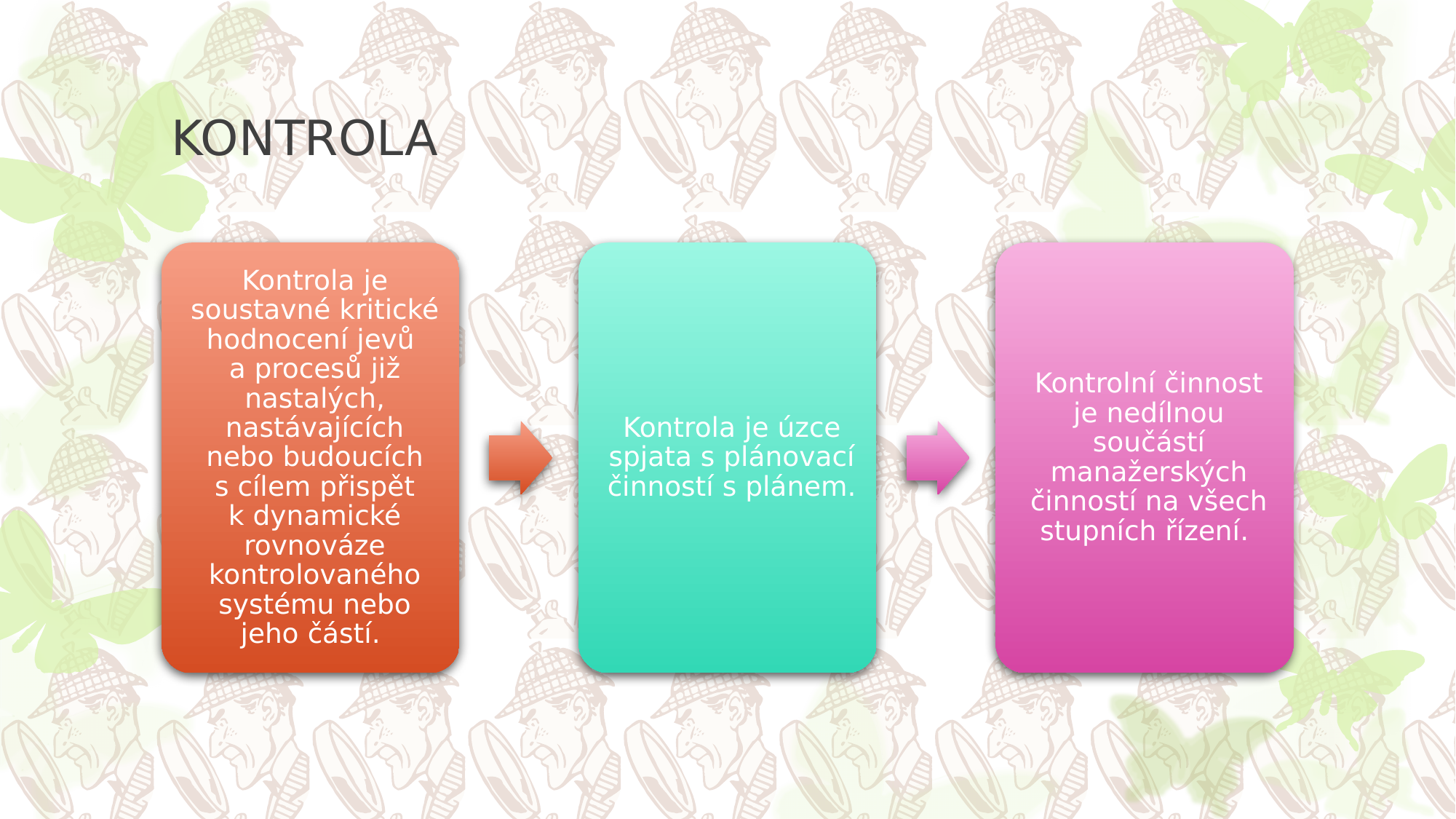

# KONTROLA
Kontrola je soustavné kritické hodnocení jevů
a procesů již nastalých, nastávajících nebo budoucích s cílem přispět k dynamické rovnováze kontrolovaného systému nebo jeho částí.

Kontrola je úzce spjata s plánovací činností s plánem.

Kontrolní činnost je nedílnou součástí manažerských činností na všech stupních řízení.